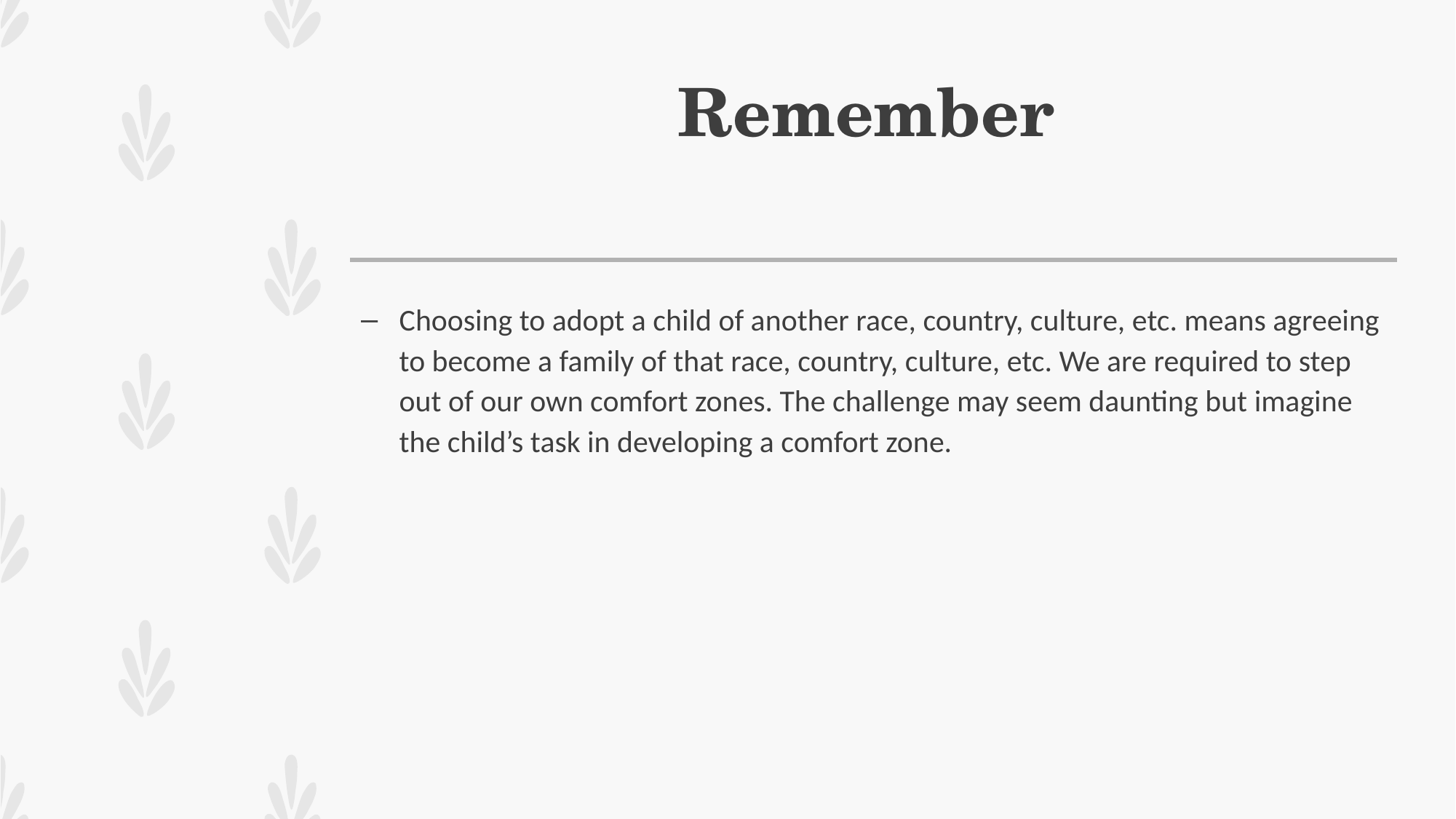

# Remember
Choosing to adopt a child of another race, country, culture, etc. means agreeing to become a family of that race, country, culture, etc. We are required to step out of our own comfort zones. The challenge may seem daunting but imagine the child’s task in developing a comfort zone.